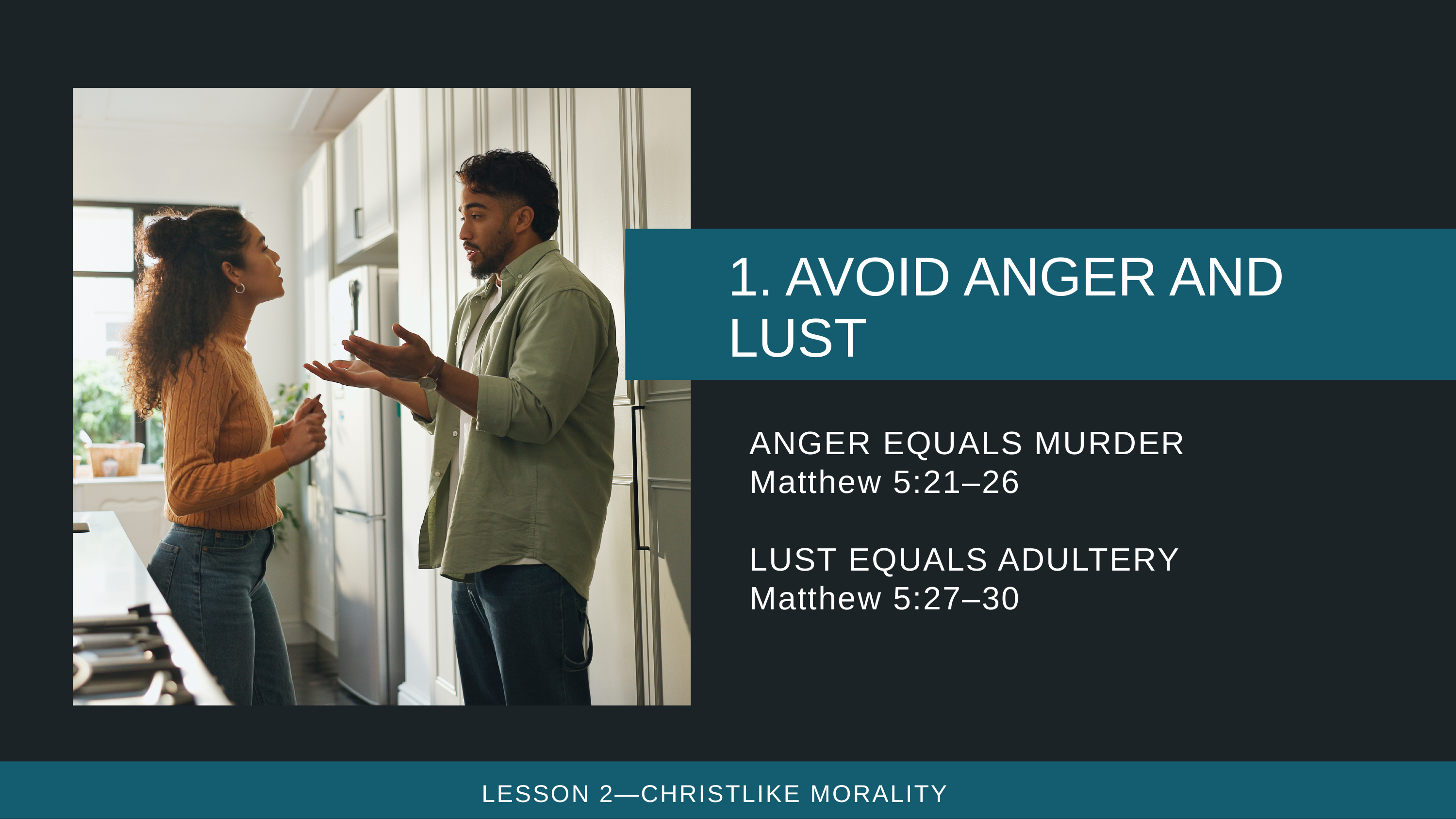

ANGER EQUALS MURDER
Matthew 5:21–26

LUST EQUALS ADULTERY
Matthew 5:27–30